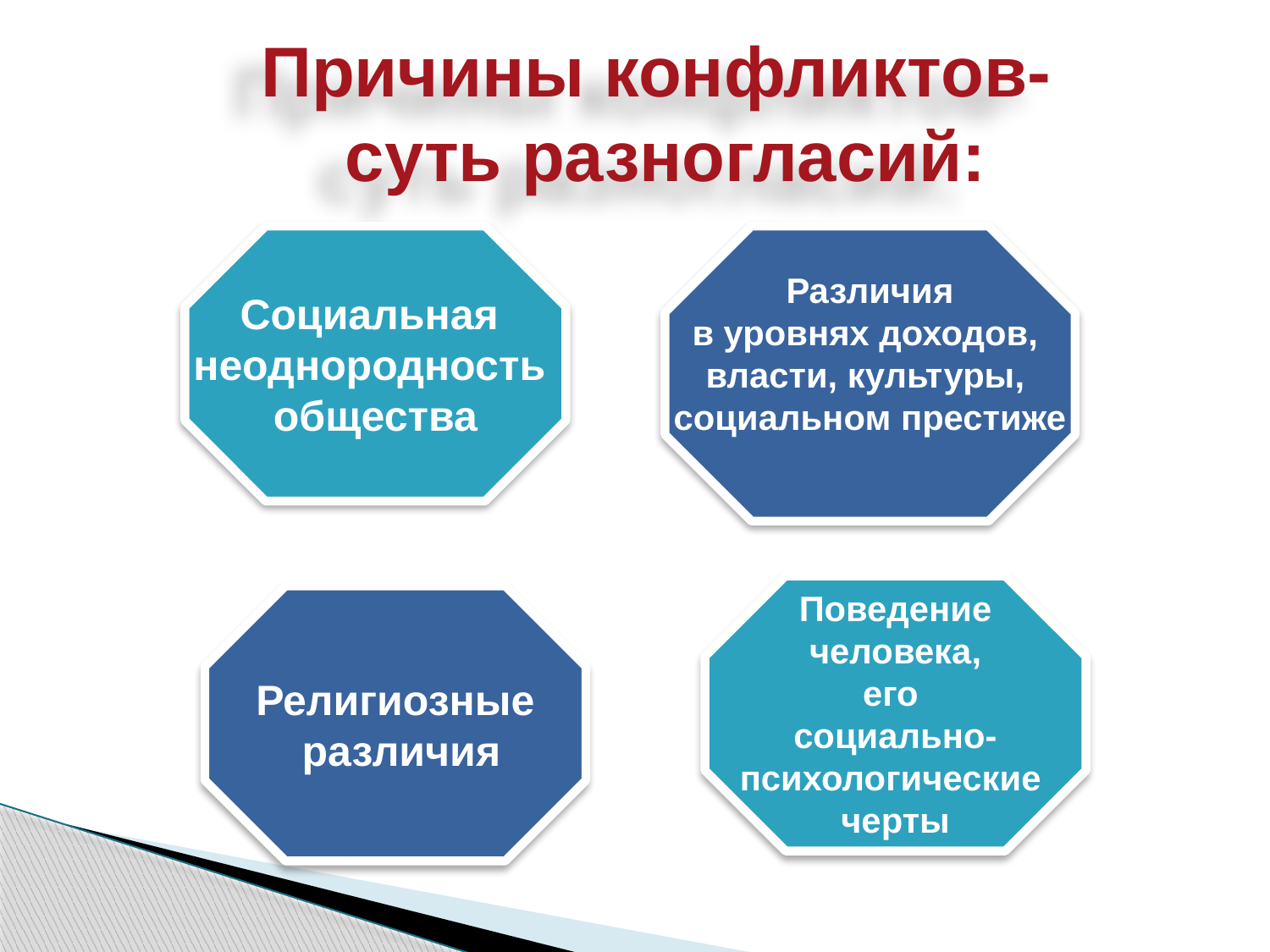

Причины конфликтов-
 суть разногласий:
Социальная
неоднородность
общества
Различия
в уровнях доходов,
власти, культуры,
социальном престиже

Поведение
 человека,
его
социально-
психологические
черты
Религиозные
 различия